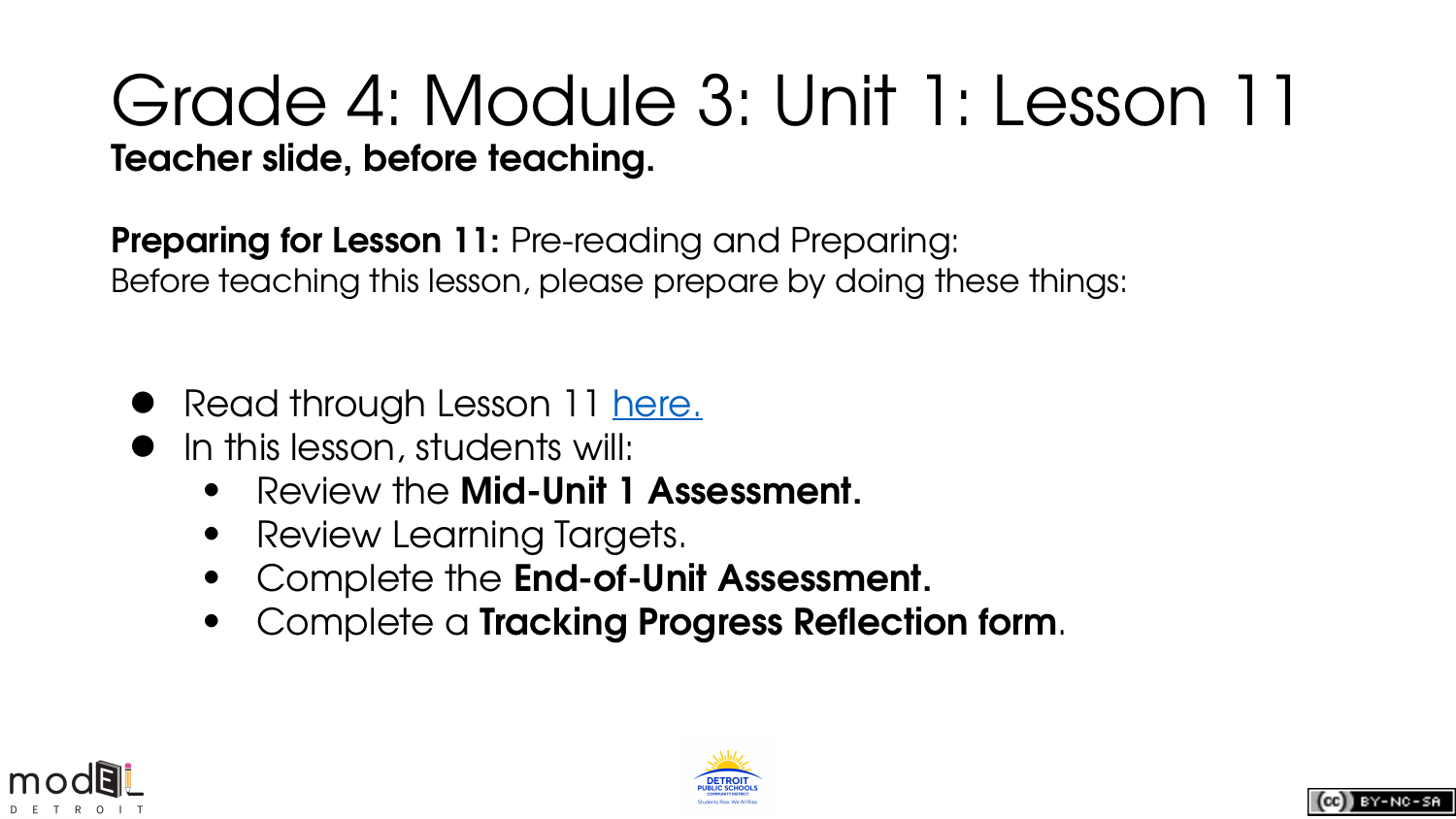

# Grade 4: Module 3: Unit 1: Lesson 11
Teacher slide, before teaching.
Preparing for Lesson 11: Pre-reading and Preparing:
Before teaching this lesson, please prepare by doing these things:

Read through Lesson 11 here.
In this lesson, students will:
Review the Mid-Unit 1 Assessment.
Review Learning Targets.
Complete the End-of-Unit Assessment.
Complete a Tracking Progress Reflection form.